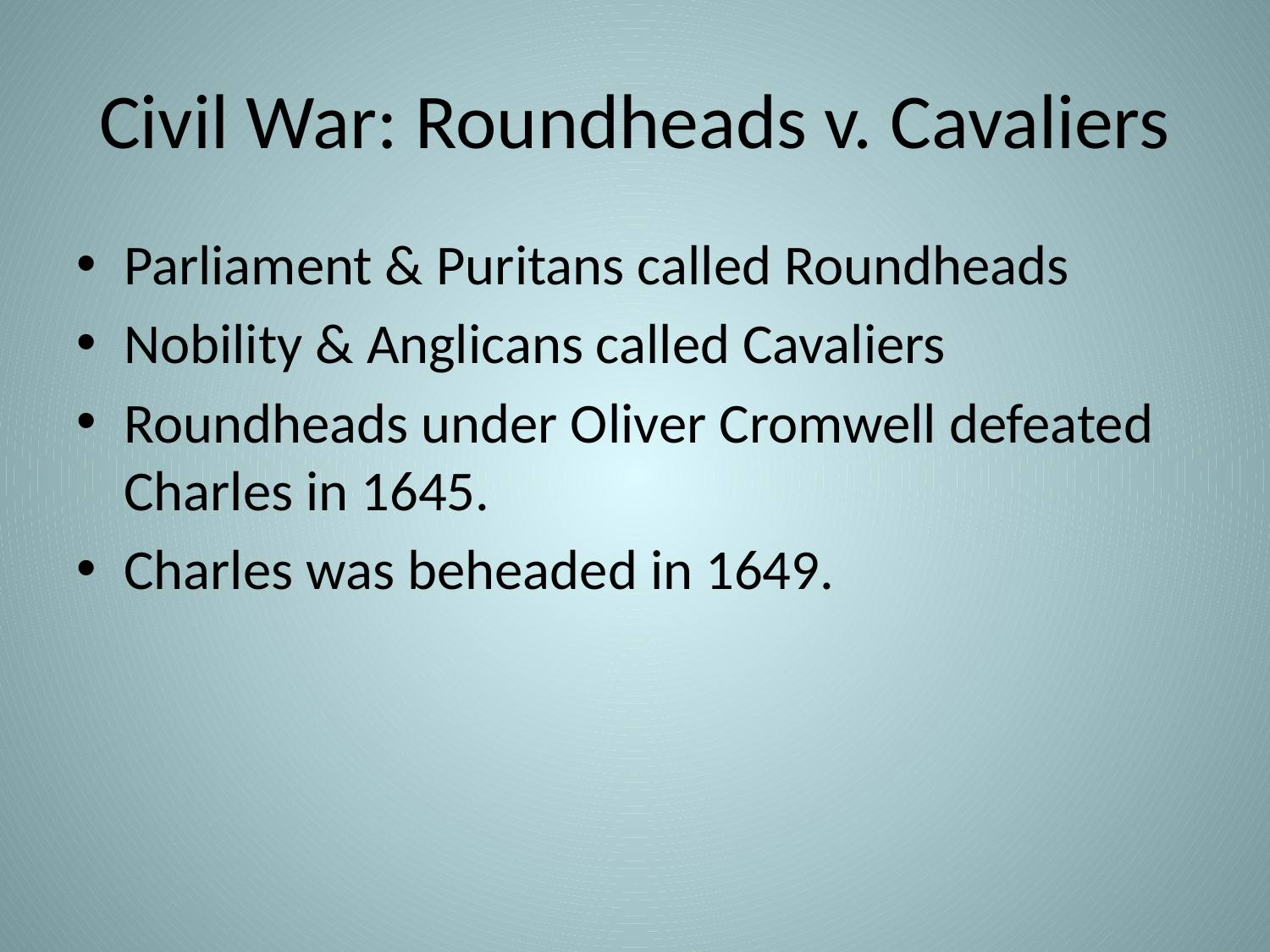

# Civil War: Roundheads v. Cavaliers
Parliament & Puritans called Roundheads
Nobility & Anglicans called Cavaliers
Roundheads under Oliver Cromwell defeated Charles in 1645.
Charles was beheaded in 1649.